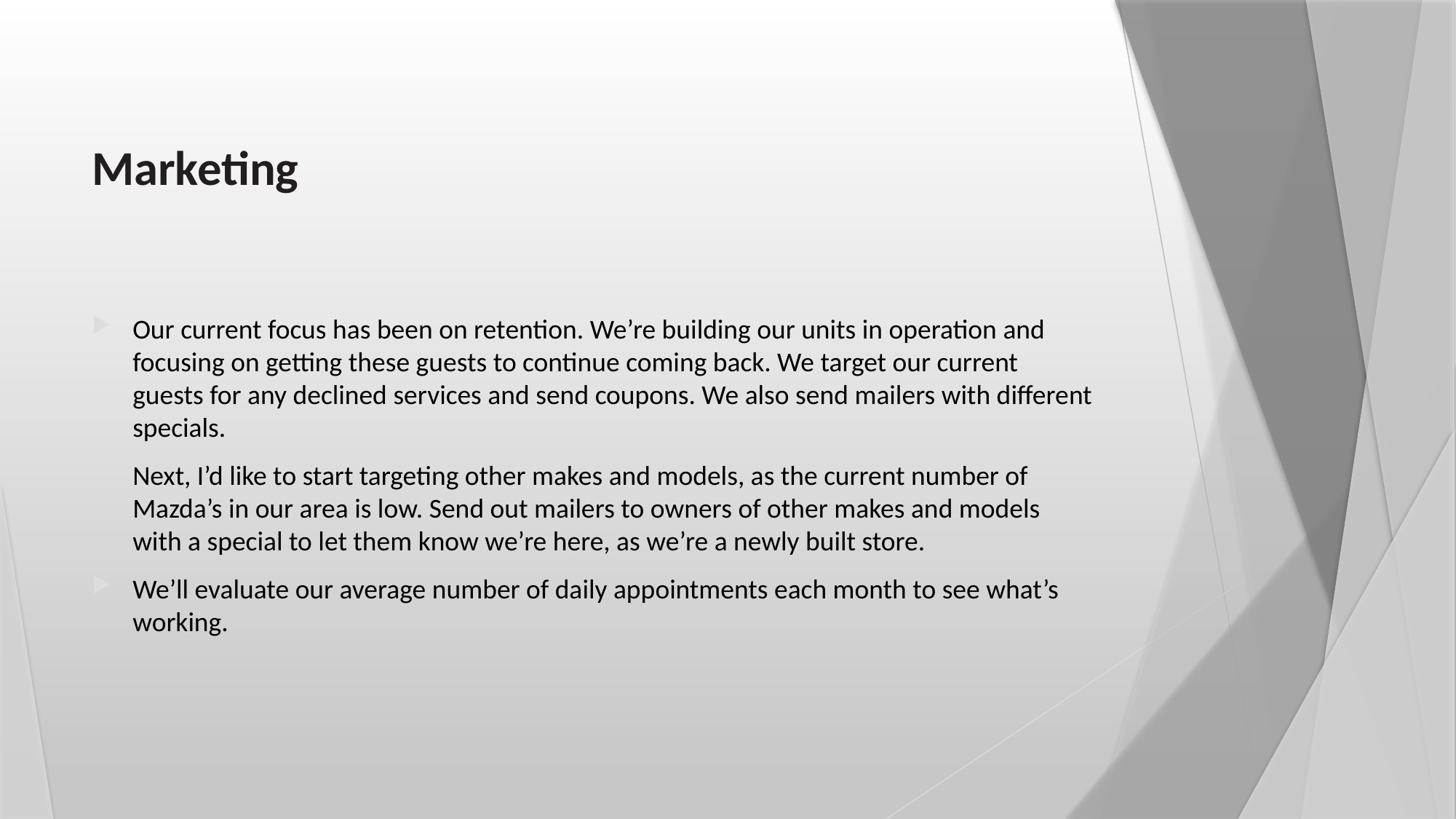

# Marketing

Our current focus has been on retention. We’re building our units in operation and focusing on getting these guests to continue coming back. We target our current guests for any declined services and send coupons. We also send mailers with different specials.
Next, I’d like to start targeting other makes and models, as the current number of Mazda’s in our area is low. Send out mailers to owners of other makes and models with a special to let them know we’re here, as we’re a newly built store.
We’ll evaluate our average number of daily appointments each month to see what’s working.